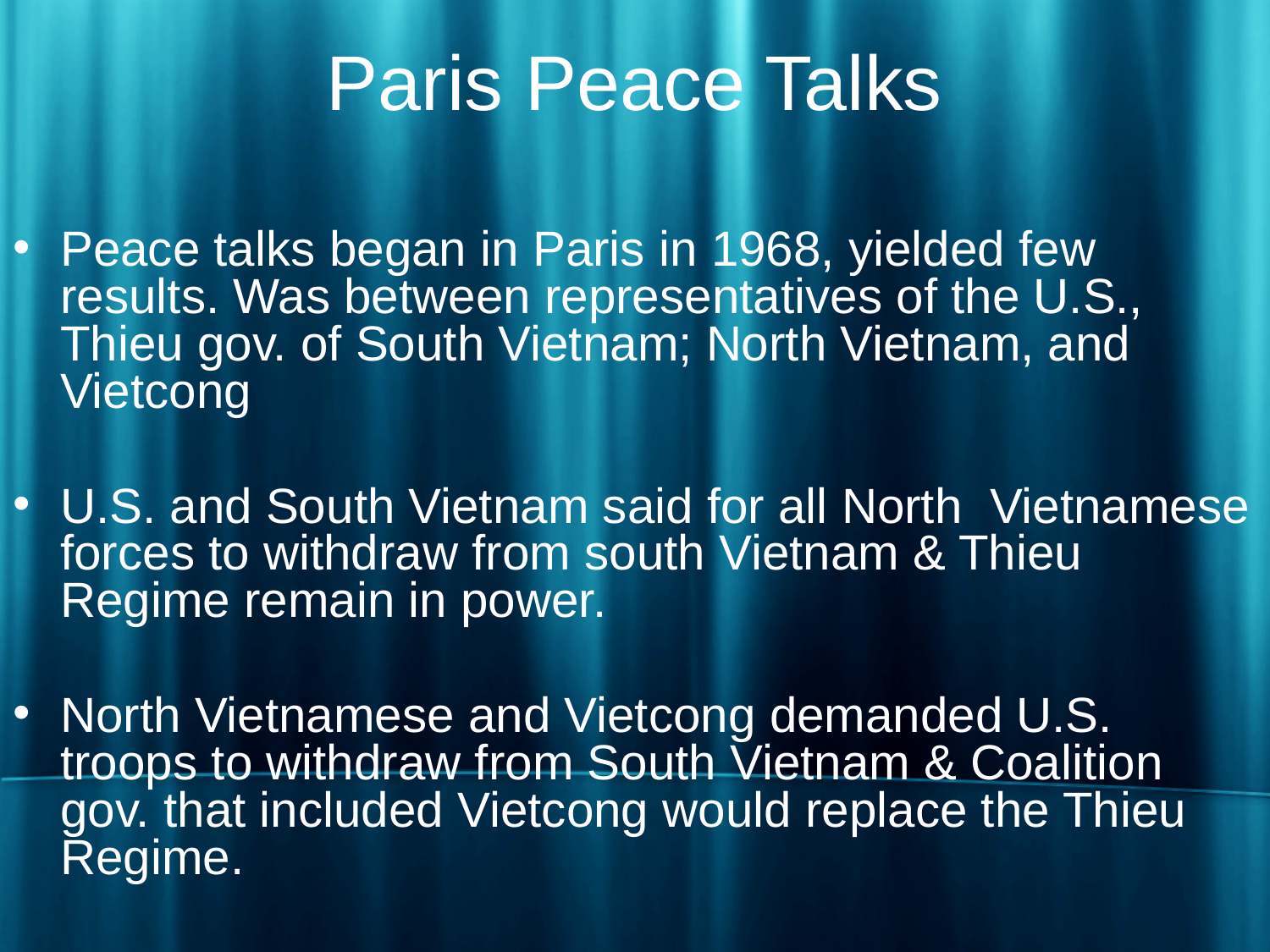

# Paris Peace Talks
Peace talks began in Paris in 1968, yielded few results. Was between representatives of the U.S., Thieu gov. of South Vietnam; North Vietnam, and Vietcong

U.S. and South Vietnam said for all North  Vietnamese forces to withdraw from south Vietnam & Thieu Regime remain in power.

North Vietnamese and Vietcong demanded U.S. troops to withdraw from South Vietnam & Coalition gov. that included Vietcong would replace the Thieu Regime.